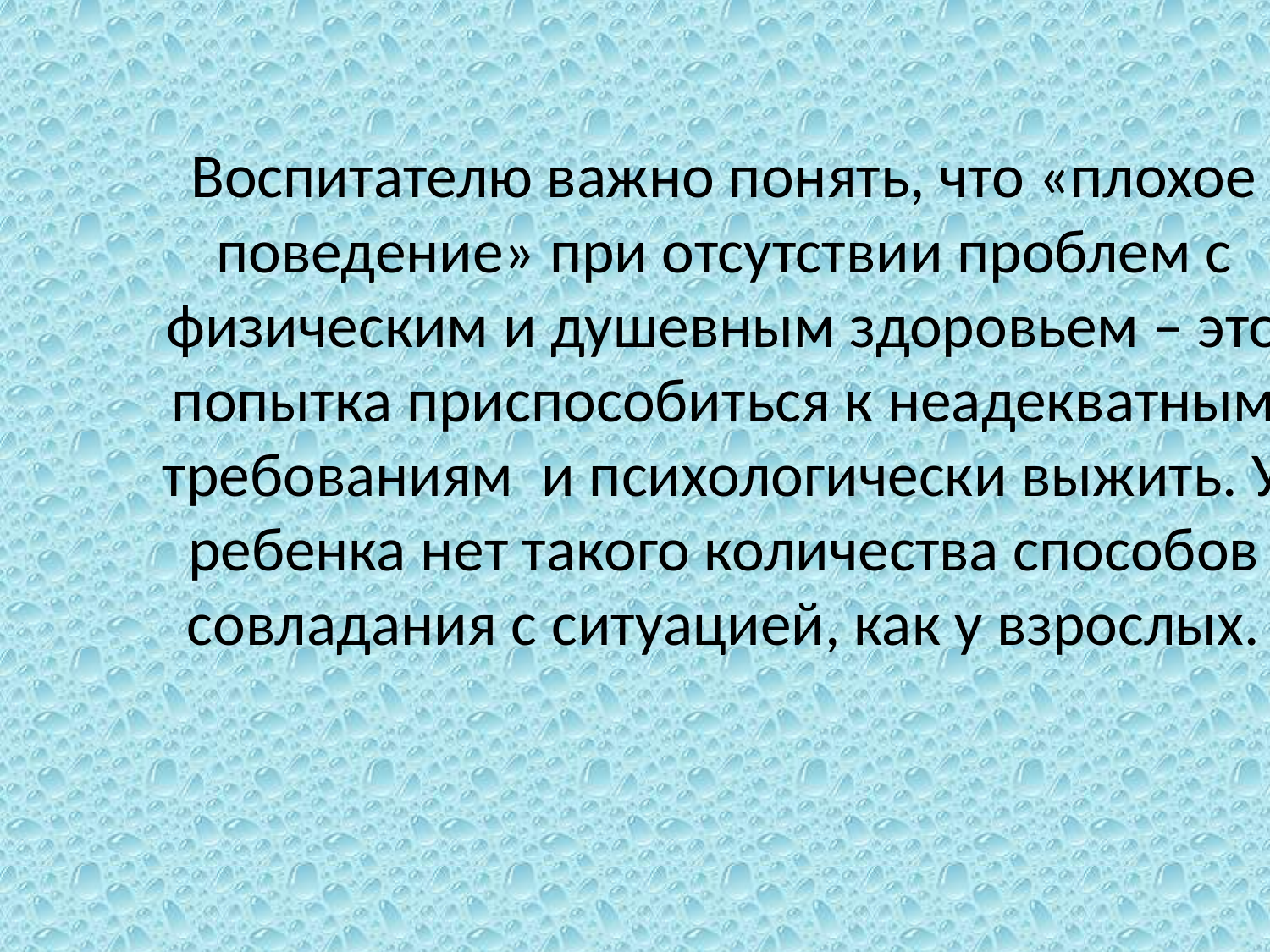

# Воспитателю важно понять, что «плохое поведение» при отсутствии проблем с физическим и душевным здоровьем – это попытка приспособиться к неадекватным требованиям  и психологически выжить. У ребенка нет такого количества способов совладания с ситуацией, как у взрослых.